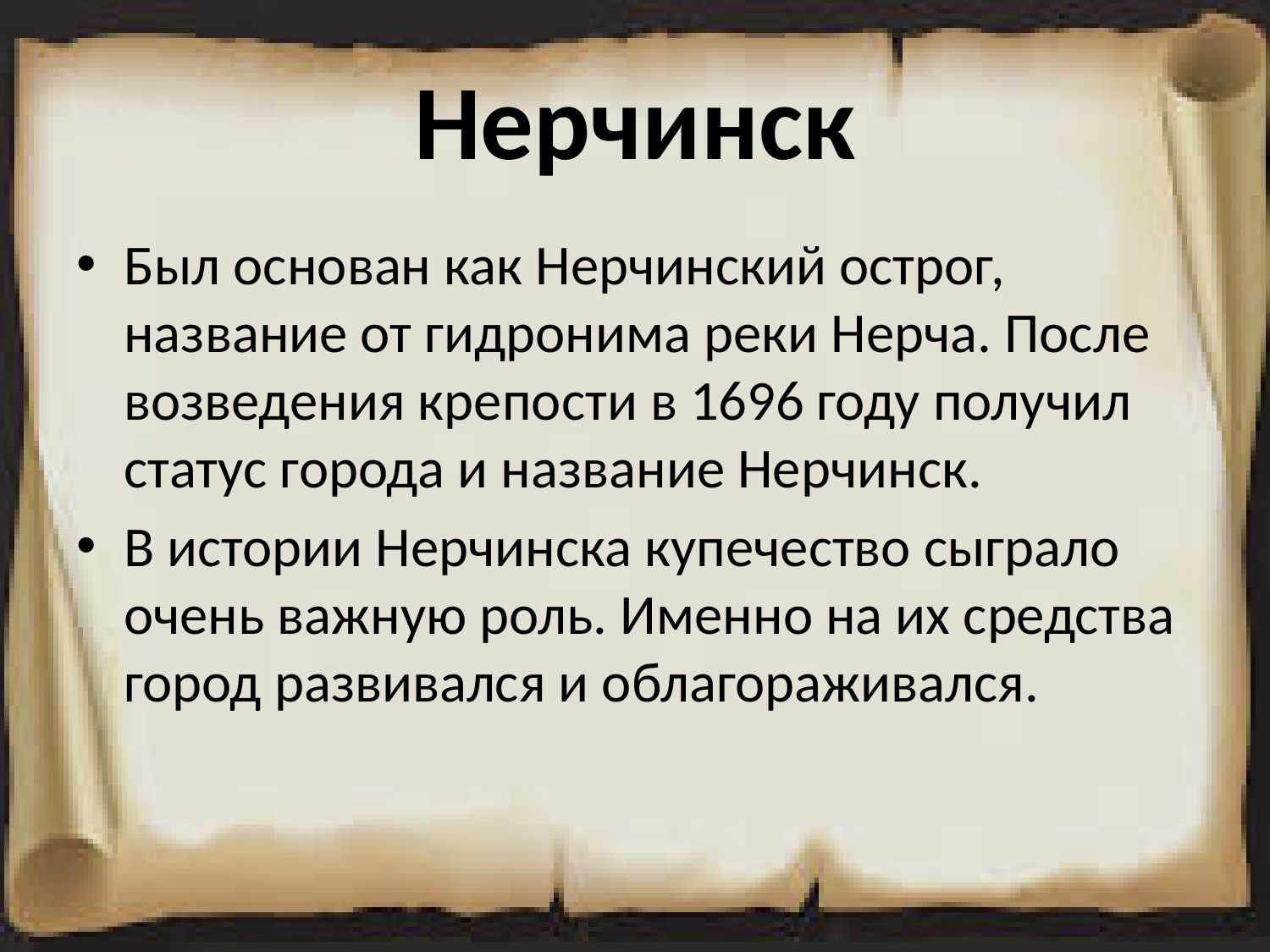

# Нерчинск
Был основан как Нерчинский острог, название от гидронима реки Нерча. После возведения крепости в 1696 году получил статус города и название Нерчинск.
В истории Нерчинска купечество сыграло очень важную роль. Именно на их средства город развивался и облагораживался.